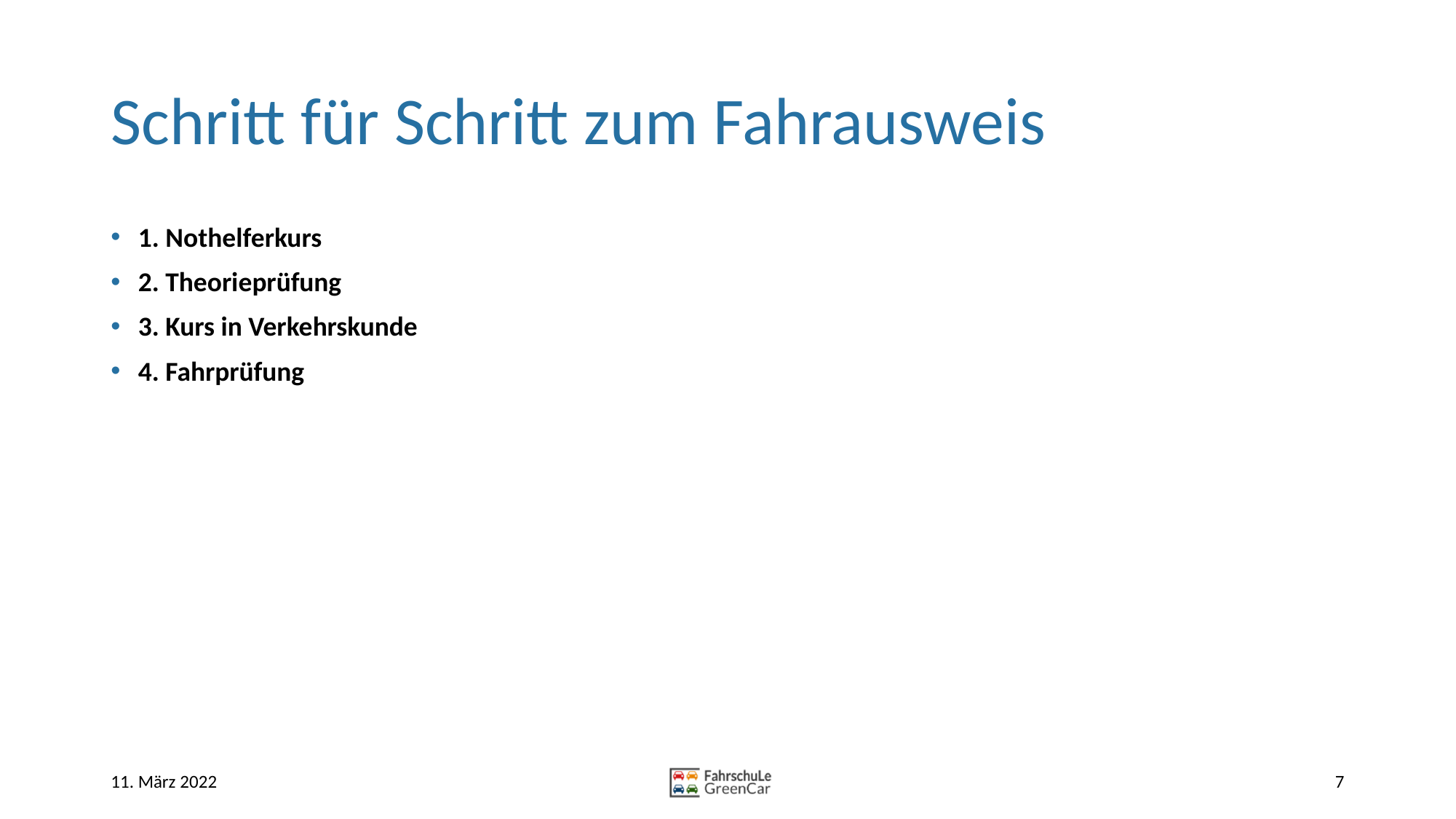

# Schritt für Schritt zum Fahrausweis
1. Nothelferkurs
2. Theorieprüfung
3. Kurs in Verkehrskunde
4. Fahrprüfung
11. März 2022
7